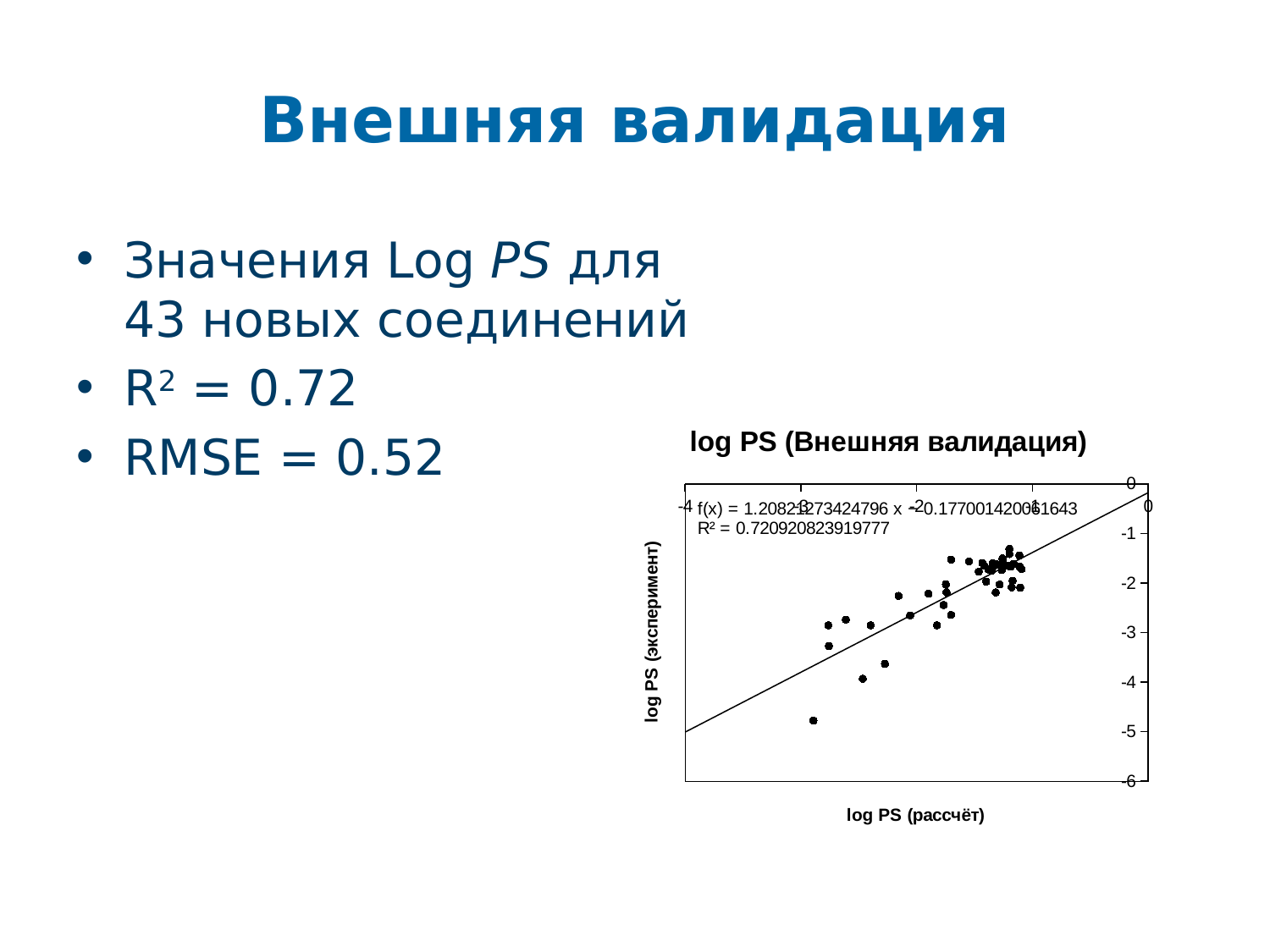

# Внешняя валидация
Значения Log PS для
43 новых соединений
R2 = 0.72
RMSE = 0.52

### Chart: log PS (Внешняя валидация)

| Category |  |
|---|---|